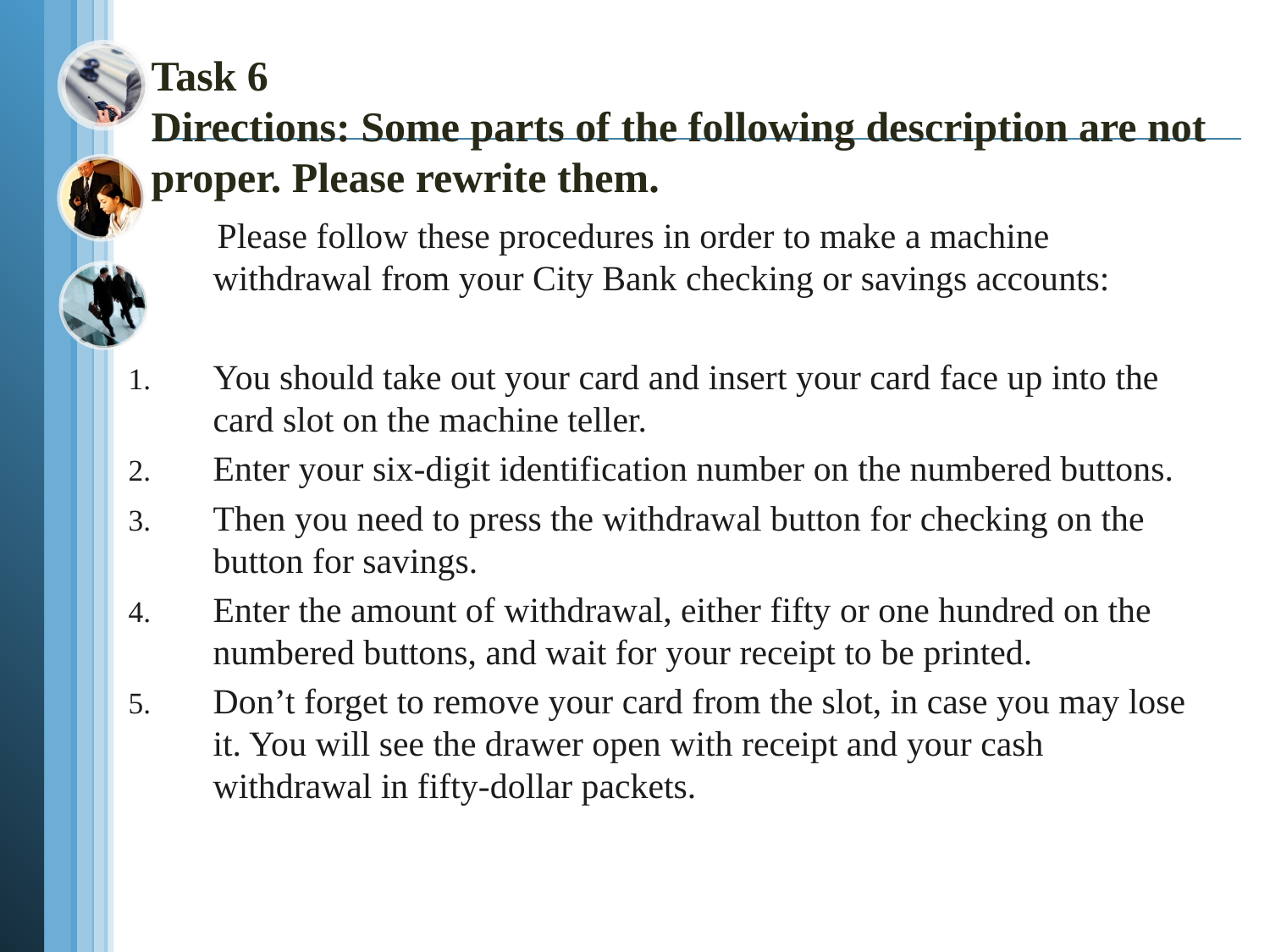

# Task 6 Directions: Some parts of the following description are not proper. Please rewrite them.
          Please follow these procedures in order to make a machine withdrawal from your City Bank checking or savings accounts:

You should take out your card and insert your card face up into the card slot on the machine teller.
Enter your six-digit identification number on the numbered buttons.
Then you need to press the withdrawal button for checking on the button for savings.
Enter the amount of withdrawal, either fifty or one hundred on the numbered buttons, and wait for your receipt to be printed.
Don’t forget to remove your card from the slot, in case you may lose it. You will see the drawer open with receipt and your cash withdrawal in fifty-dollar packets.